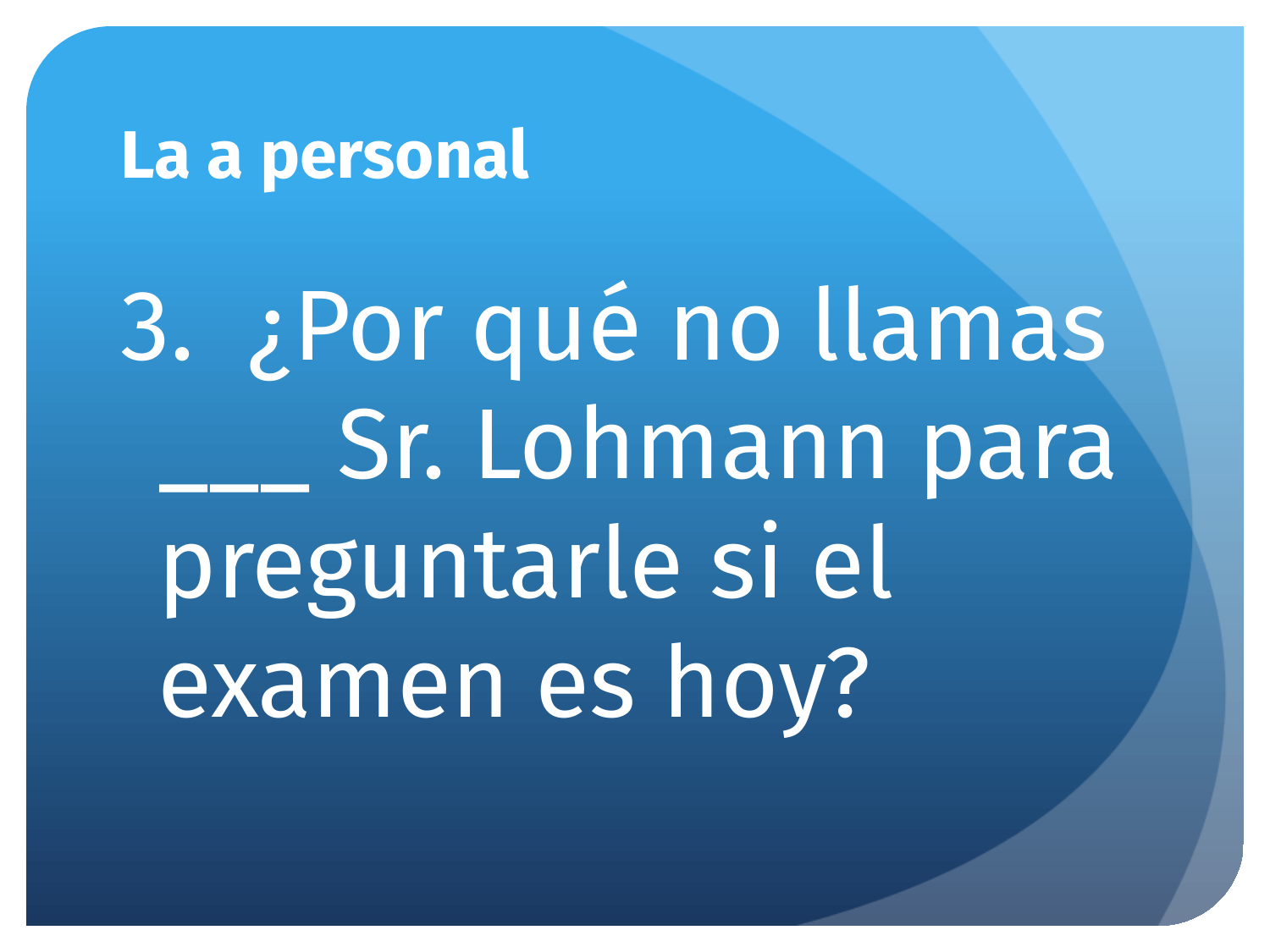

# La a personal
3.  ¿Por qué no llamas ___ Sr. Lohmann para preguntarle si el examen es hoy?